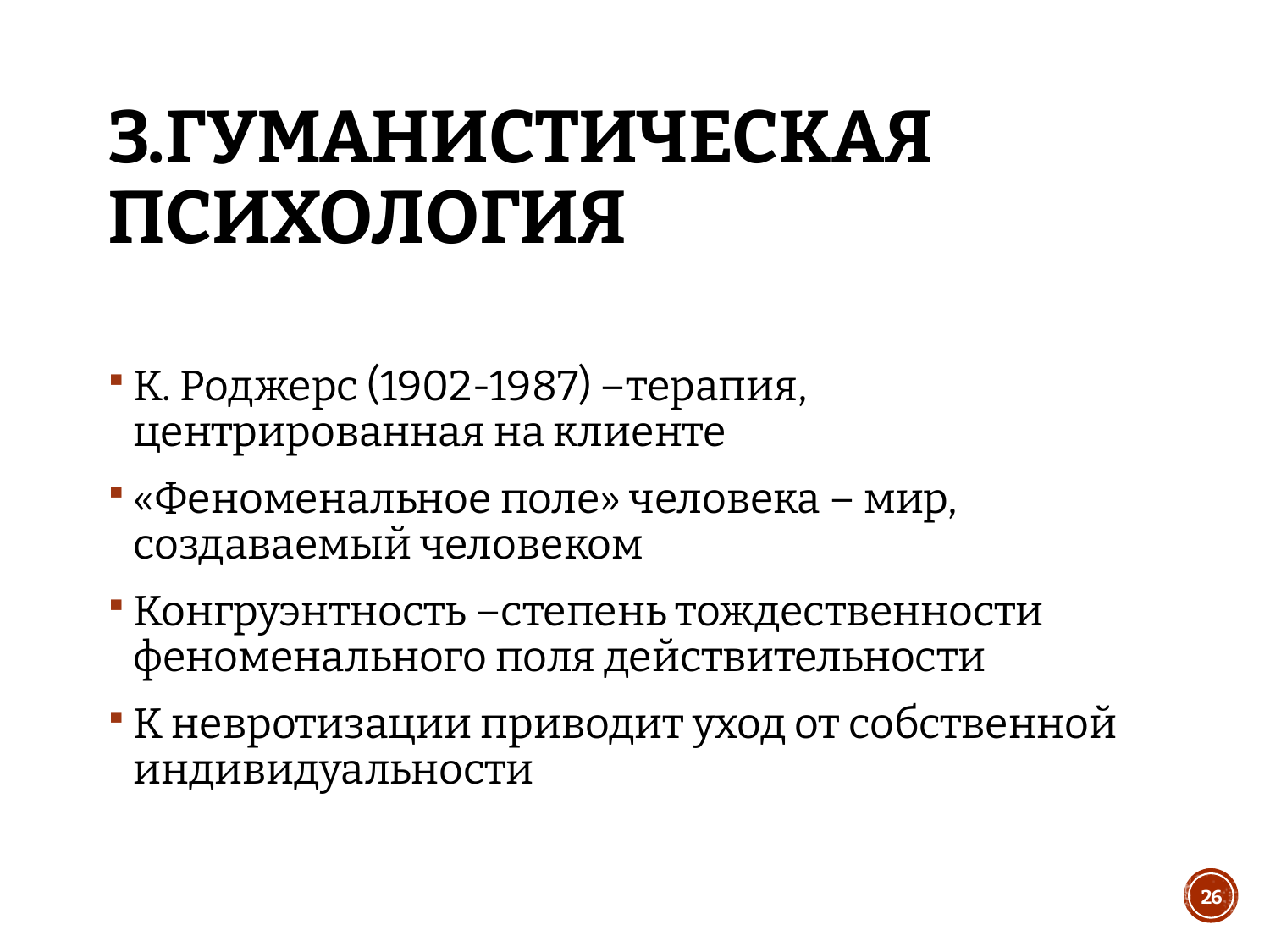

# 3.Гуманистическая психология

К. Роджерс (1902-1987) –терапия, центрированная на клиенте
«Феноменальное поле» человека – мир, создаваемый человеком
Конгруэнтность –степень тождественности феноменального поля действительности
К невротизации приводит уход от собственной индивидуальности

26